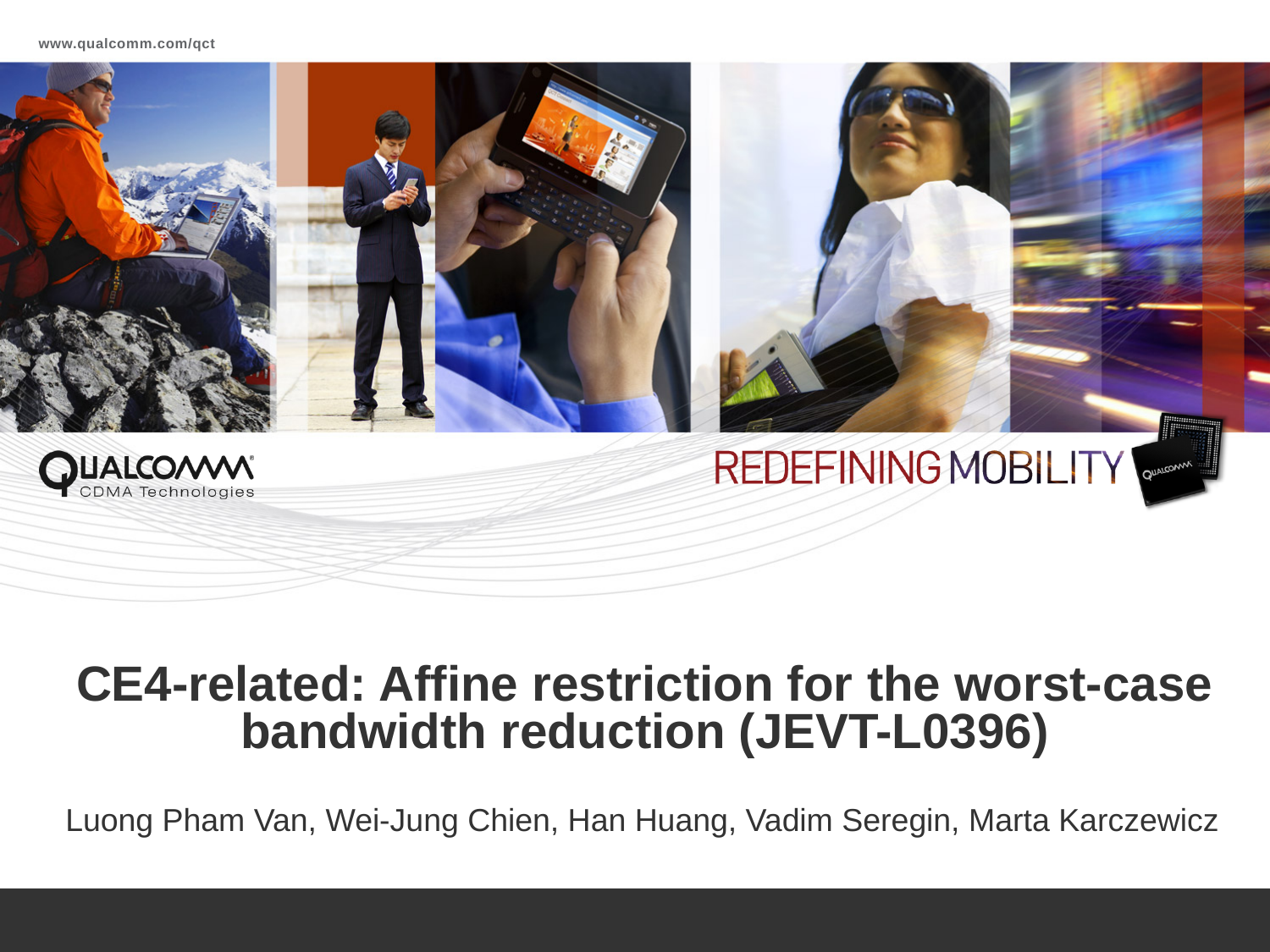

# CE4-related: Affine restriction for the worst-case bandwidth reduction (JEVT-L0396)
Luong Pham Van, Wei-Jung Chien, Han Huang, Vadim Seregin, Marta Karczewicz